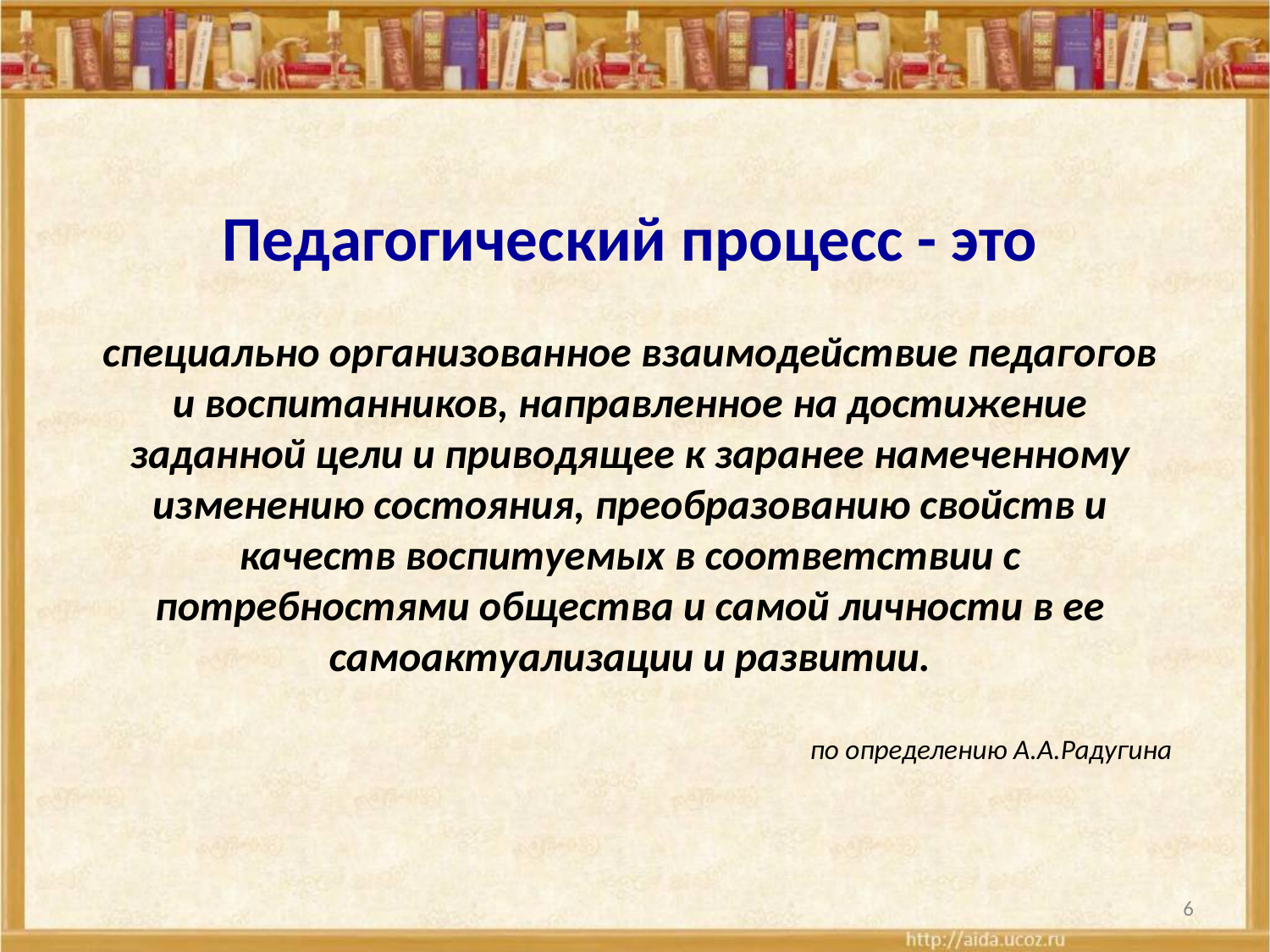

Педагогический процесс - это

специально организованное взаимодействие педагогов и воспитанников, направленное на достижение заданной цели и приводящее к заранее намеченному изменению состояния, преобразованию свойств и качеств воспитуемых в соответствии с потребностями общества и самой личности в ее самоактуализации и развитии.

по определению А.А.Радугина
6